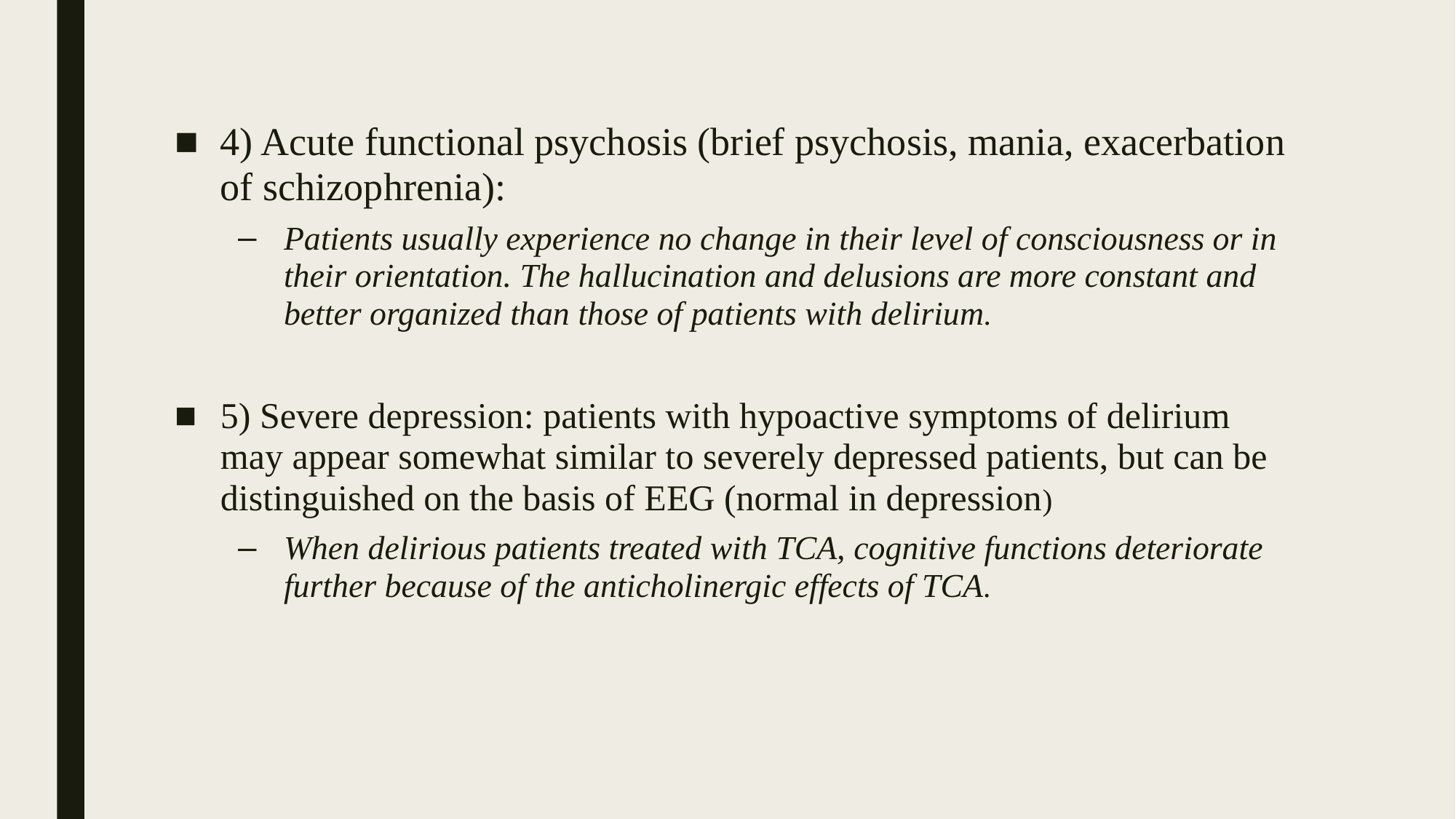

4) Acute functional psychosis (brief psychosis, mania, exacerbation of schizophrenia):
Patients usually experience no change in their level of consciousness or in their orientation. The hallucination and delusions are more constant and better organized than those of patients with delirium.

5) Severe depression: patients with hypoactive symptoms of delirium may appear somewhat similar to severely depressed patients, but can be distinguished on the basis of EEG (normal in depression)
When delirious patients treated with TCA, cognitive functions deteriorate further because of the anticholinergic effects of TCA.